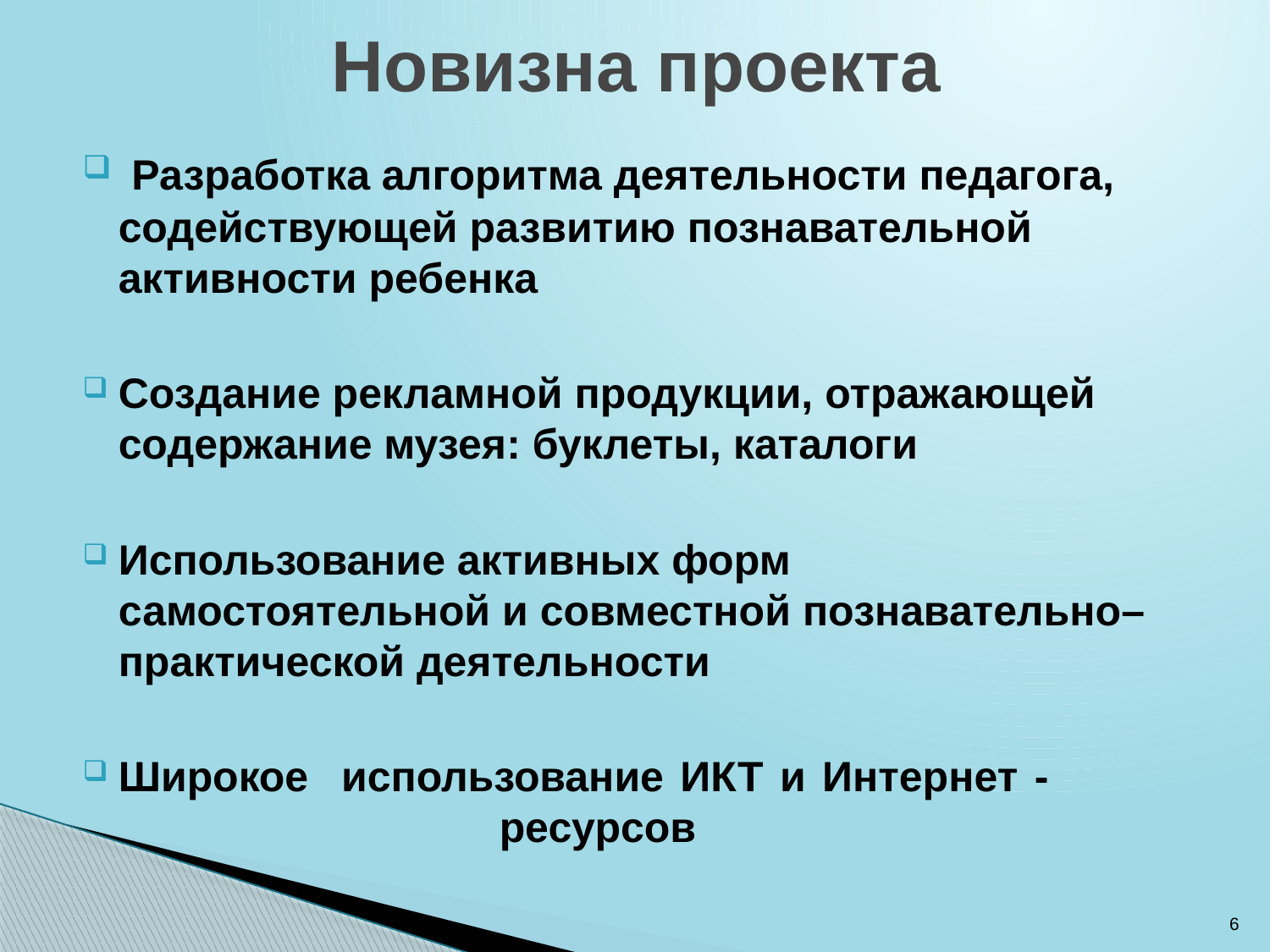

# Новизна проекта
 Разработка алгоритма деятельности педагога, содействующей развитию познавательной активности ребенка

Создание рекламной продукции, отражающей содержание музея: буклеты, каталоги

Использование активных форм  самостоятельной и совместной познавательно–практической деятельности

Широкое  использование ИКТ и Интернет -     				ресурсов
6